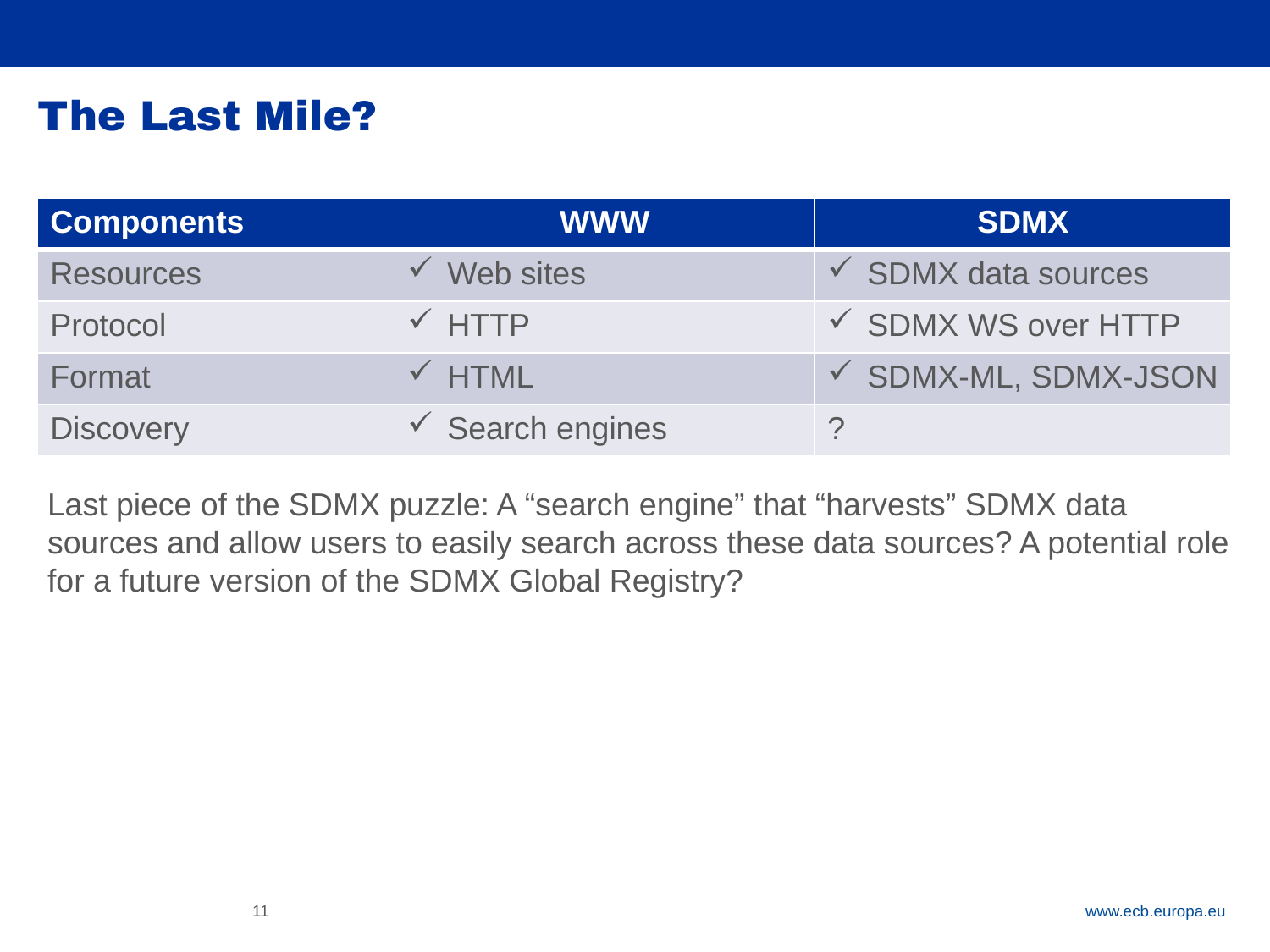

# The Last Mile?
| Components | WWW | SDMX |
| --- | --- | --- |
| Resources | Web sites | SDMX data sources |
| Protocol | HTTP | SDMX WS over HTTP |
| Format | HTML | SDMX-ML, SDMX-JSON |
| Discovery | Search engines | ? |
Last piece of the SDMX puzzle: A “search engine” that “harvests” SDMX data sources and allow users to easily search across these data sources? A potential role for a future version of the SDMX Global Registry?
11